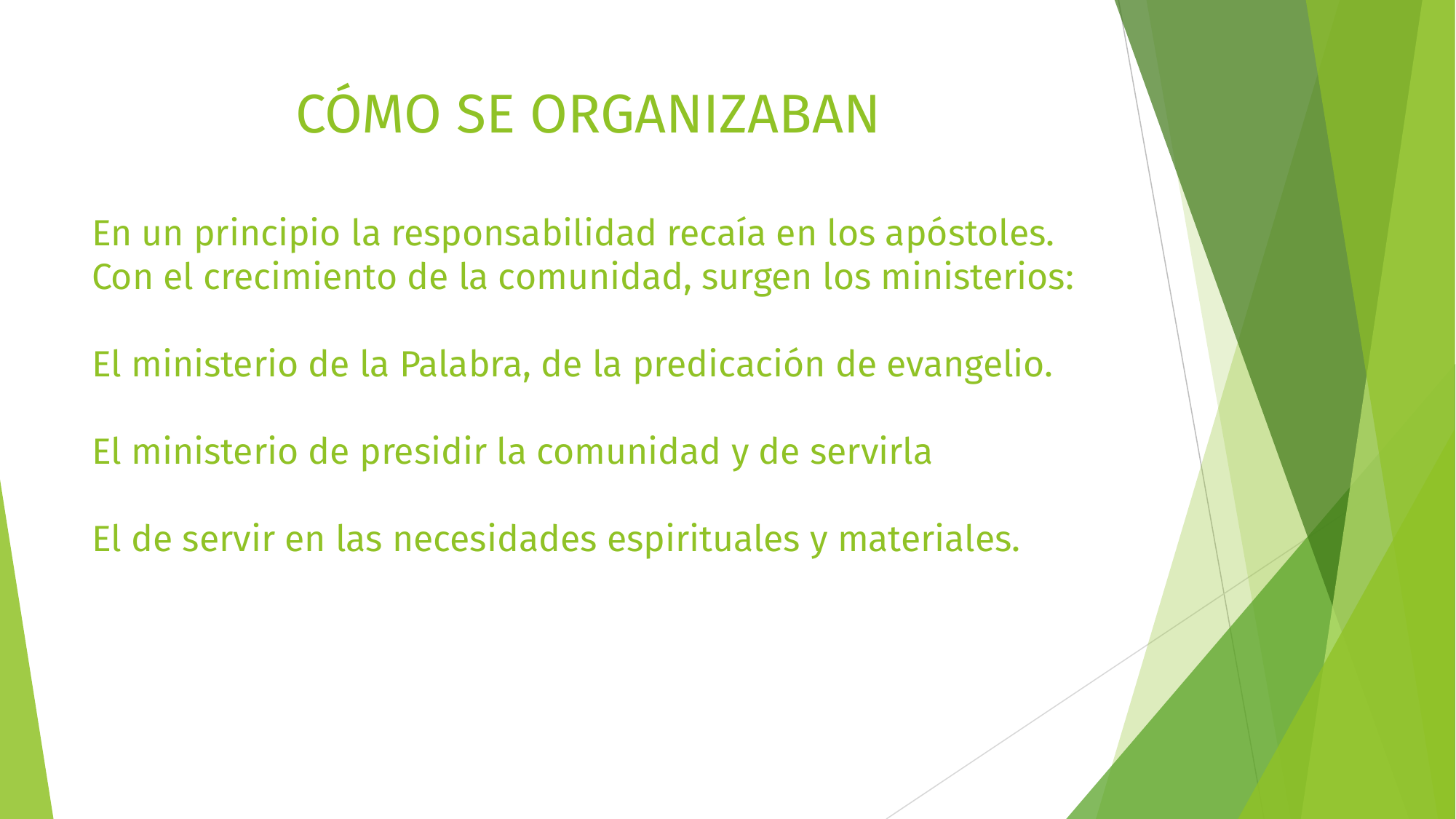

# CÓMO SE ORGANIZABAN En un principio la responsabilidad recaía en los apóstoles. Con el crecimiento de la comunidad, surgen los ministerios: El ministerio de la Palabra, de la predicación de evangelio. El ministerio de presidir la comunidad y de servirla El de servir en las necesidades espirituales y materiales.